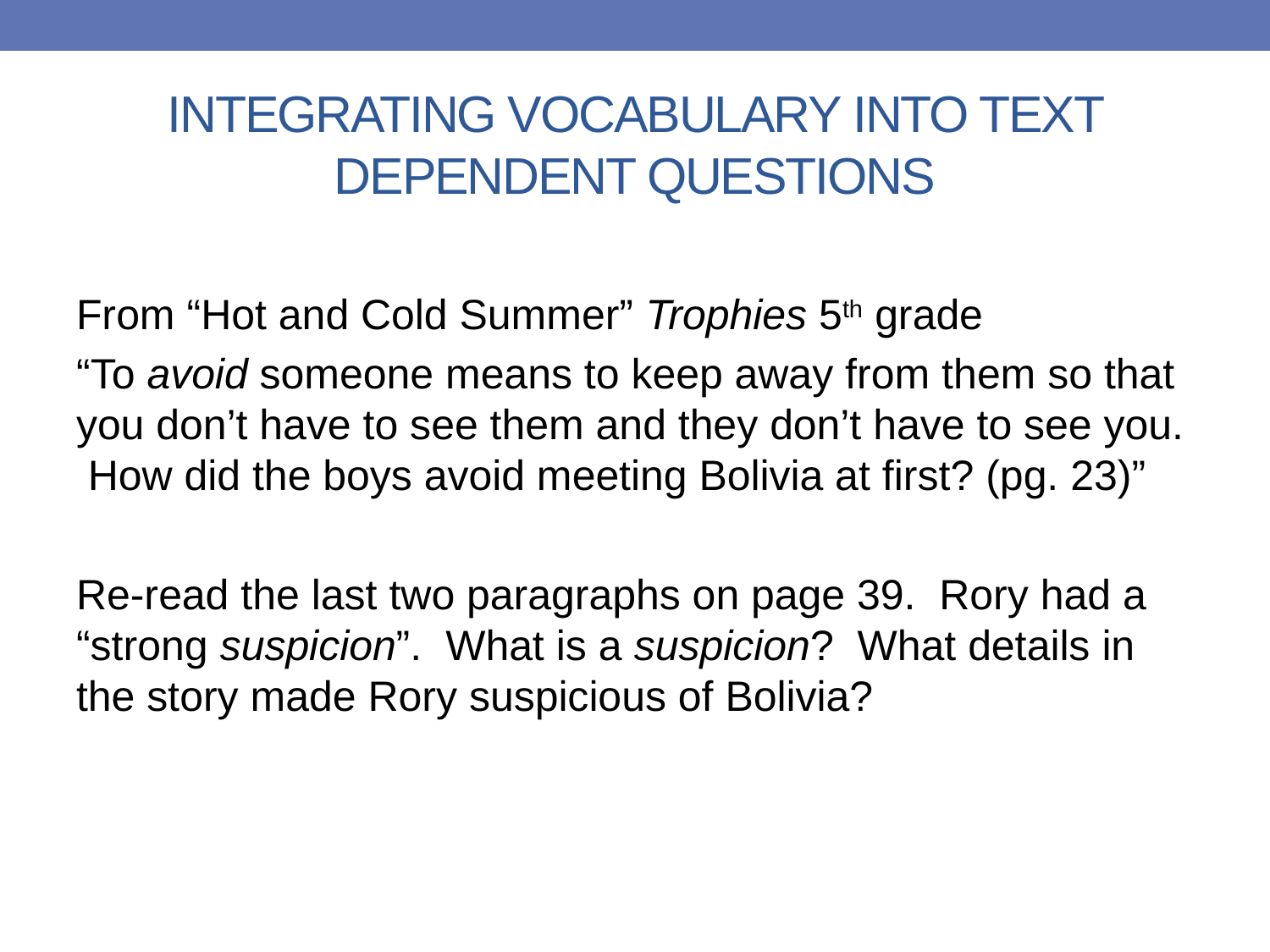

# INTEGRATING VOCABULARY INTO TEXT DEPENDENT QUESTIONS

From “Hot and Cold Summer” Trophies 5th grade
“To avoid someone means to keep away from them so that you don’t have to see them and they don’t have to see you.  How did the boys avoid meeting Bolivia at first? (pg. 23)”

Re-read the last two paragraphs on page 39.  Rory had a “strong suspicion”.  What is a suspicion?  What details in the story made Rory suspicious of Bolivia?